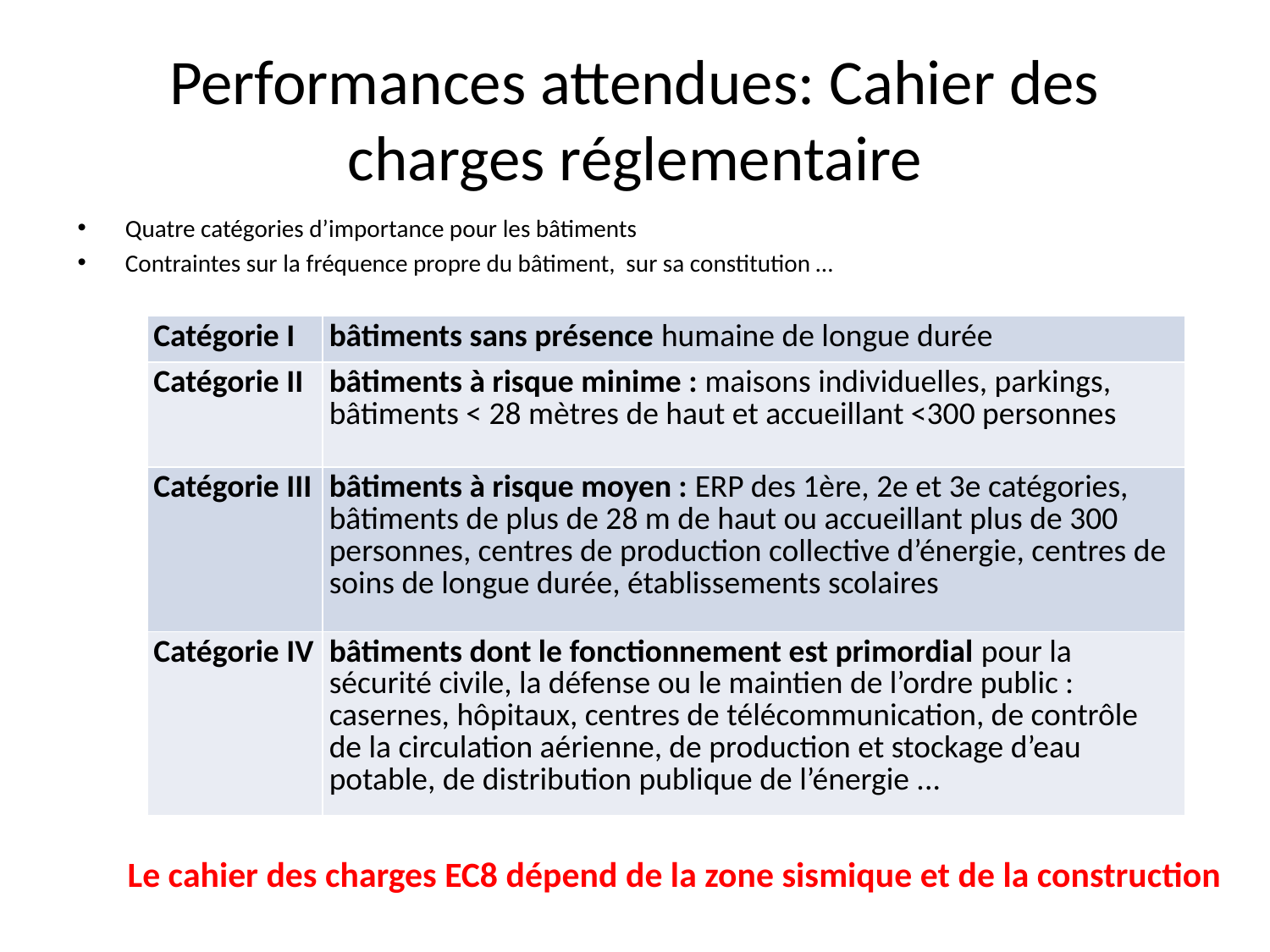

# Performances attendues: Cahier des charges réglementaire
Quatre catégories d’importance pour les bâtiments
Contraintes sur la fréquence propre du bâtiment,  sur sa constitution …
| Catégorie I | bâtiments sans présence humaine de longue durée |
| --- | --- |
| Catégorie II | bâtiments à risque minime : maisons individuelles, parkings, bâtiments < 28 mètres de haut et accueillant <300 personnes |
| Catégorie III | bâtiments à risque moyen : ERP des 1ère, 2e et 3e catégories, bâtiments de plus de 28 m de haut ou accueillant plus de 300 personnes, centres de production collective d’énergie, centres de soins de longue durée, établissements scolaires |
| Catégorie IV | bâtiments dont le fonctionnement est primordial pour la sécurité civile, la défense ou le maintien de l’ordre public : casernes, hôpitaux, centres de télécommunication, de contrôle de la circulation aérienne, de production et stockage d’eau potable, de distribution publique de l’énergie ... |
Le cahier des charges EC8 dépend de la zone sismique et de la construction